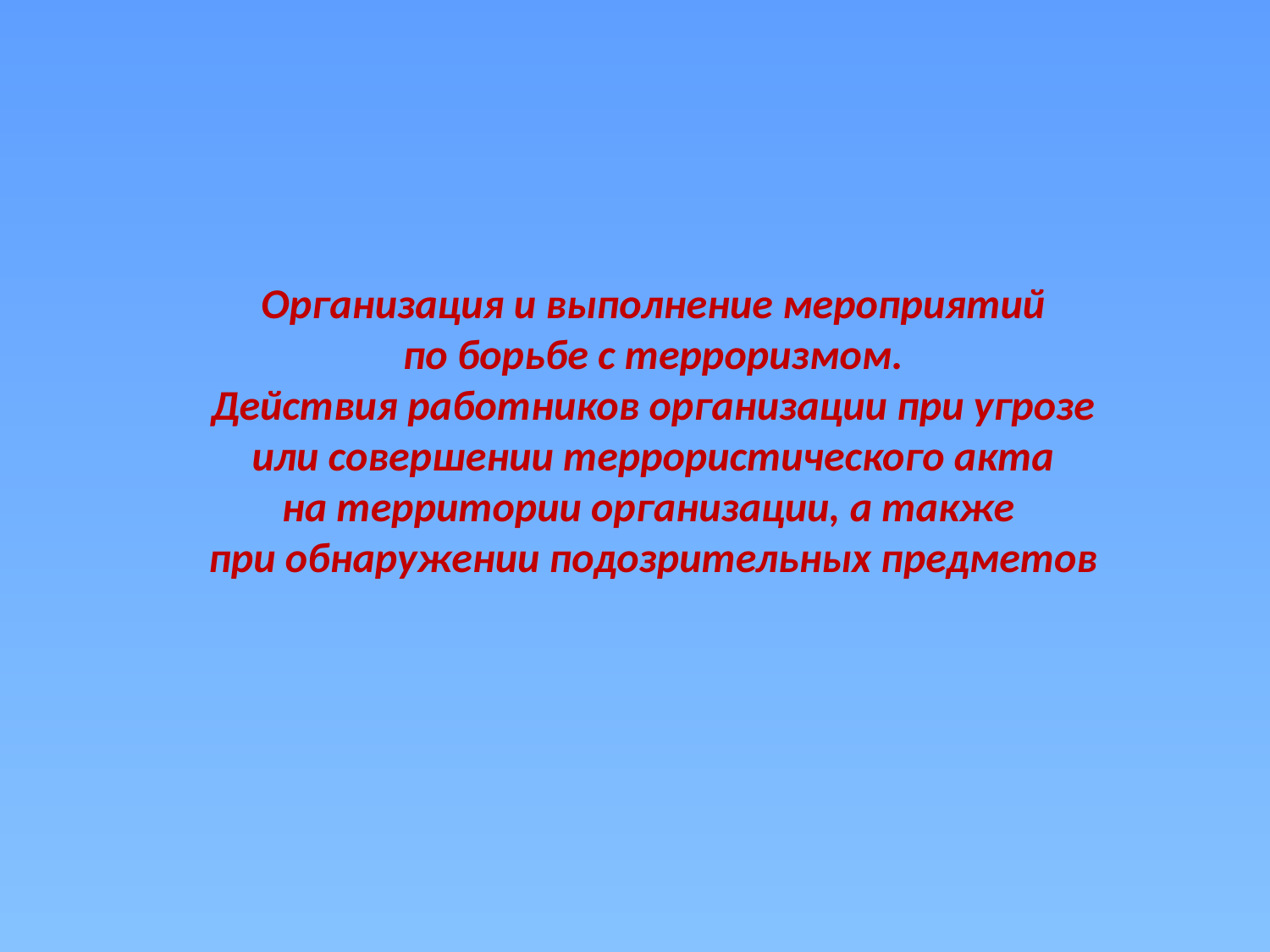

Организация и выполнение мероприятий
 по борьбе с терроризмом.
Действия работников организации при угрозе
 или совершении террористического акта
на территории организации, а также
при обнаружении подозрительных предметов